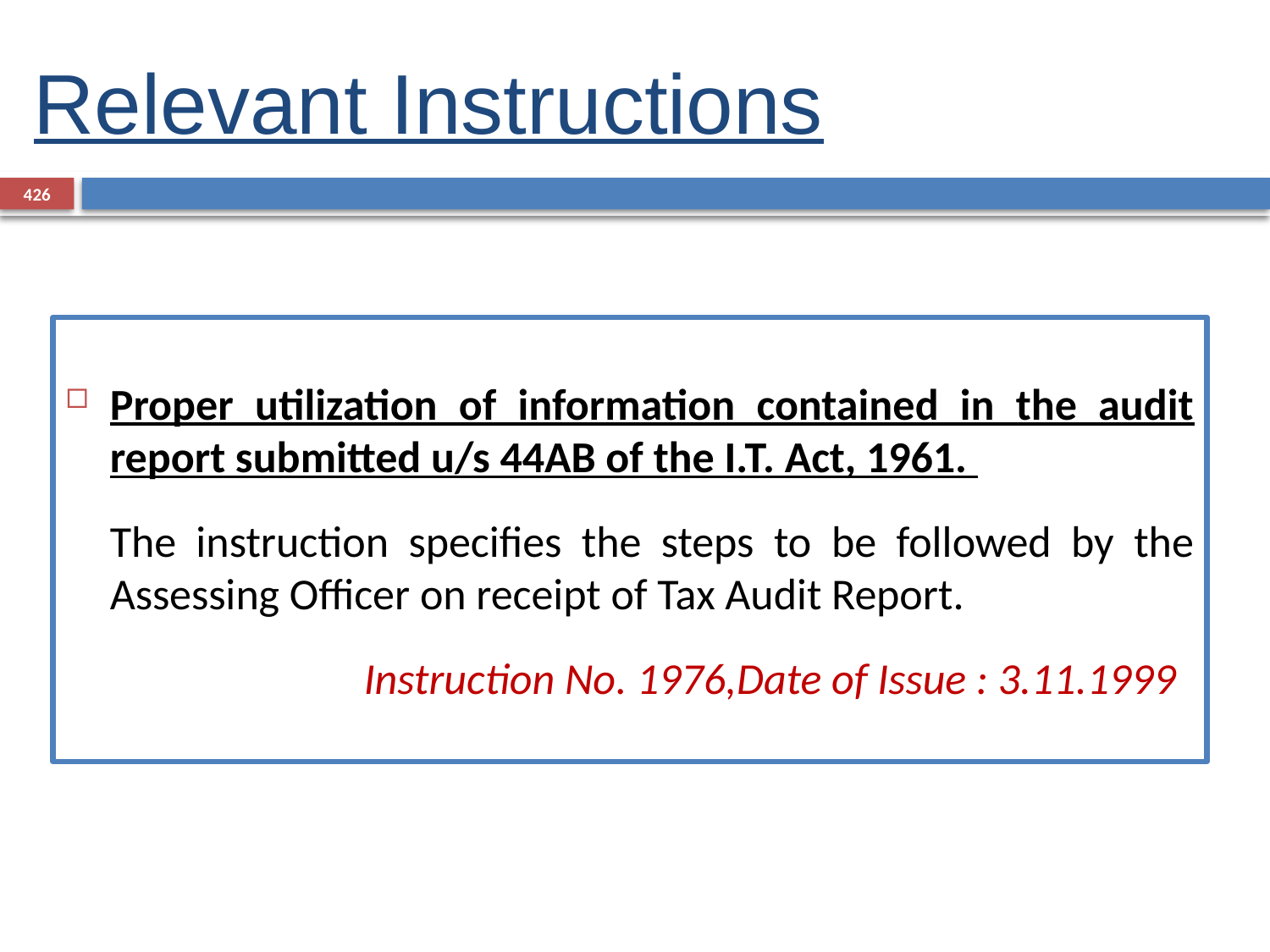

# Relevant Instructions
426
Proper utilization of information contained in the audit report submitted u/s 44AB of the I.T. Act, 1961.
	The instruction specifies the steps to be followed by the Assessing Officer on receipt of Tax Audit Report.
		       	Instruction No. 1976,Date of Issue : 3.11.1999